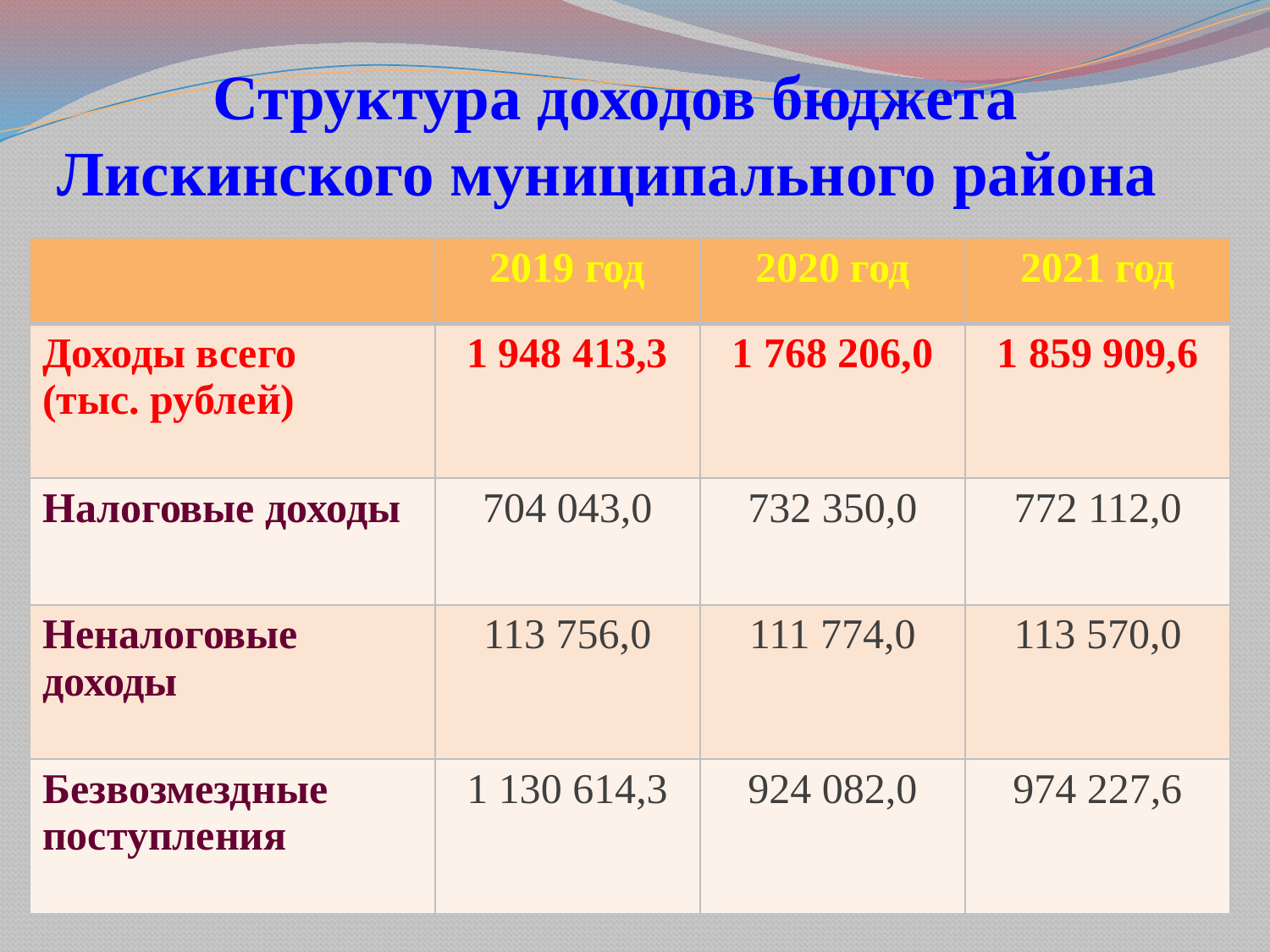

# Структура доходов бюджета Лискинского муниципального района
|  | 2019 год | 2020 год | 2021 год |
| --- | --- | --- | --- |
| Доходы всего (тыс. рублей) | 1 948 413,3 | 1 768 206,0 | 1 859 909,6 |
| Налоговые доходы | 704 043,0 | 732 350,0 | 772 112,0 |
| Неналоговые доходы | 113 756,0 | 111 774,0 | 113 570,0 |
| Безвозмездные поступления | 1 130 614,3 | 924 082,0 | 974 227,6 |